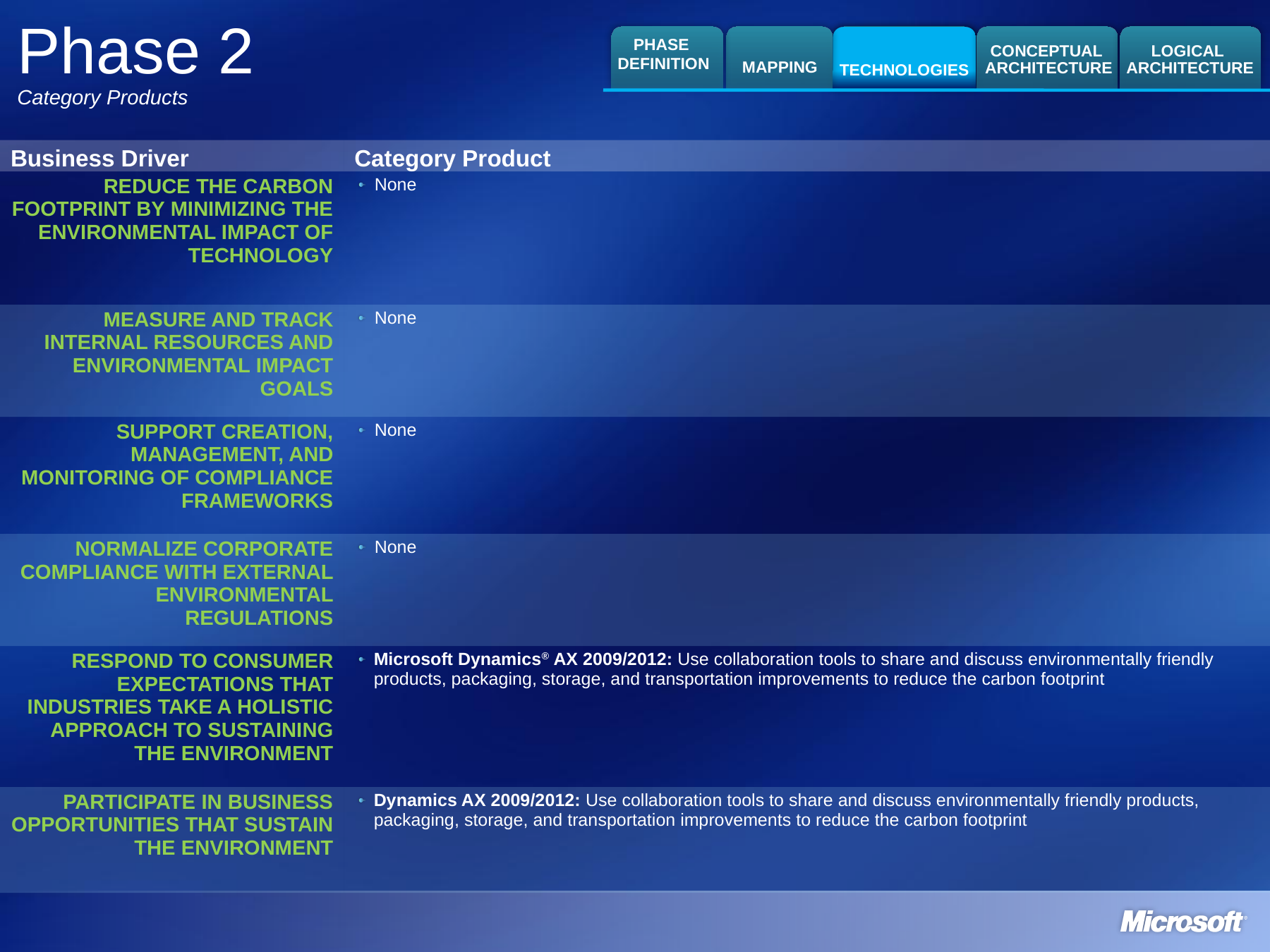

Phase 2
Category Products

CONCEPTUAL
ARCHITECTURE

LOGICAL
ARCHITECTURE
PHASE
DEFINITION

MAPPING

TECHNOLOGIES

TECHNOLOGIES
| Business Driver | Category Product |
| --- | --- |
| Reduce the carbon footprint by minimizing the environmental impact of technology | None |
| Measure and track internal resources and environmental impact goals | None |
| Support creation, management, and monitoring of compliance frameworks | None |
| Normalize corporate compliance with external environmental regulations | None |
| Respond to consumer expectations that industries take a holistic approach to sustaining the environment | Microsoft Dynamics® AX 2009/2012: Use collaboration tools to share and discuss environmentally friendly products, packaging, storage, and transportation improvements to reduce the carbon footprint |
| Participate in business opportunities that sustain the environment | Dynamics AX 2009/2012: Use collaboration tools to share and discuss environmentally friendly products, packaging, storage, and transportation improvements to reduce the carbon footprint |